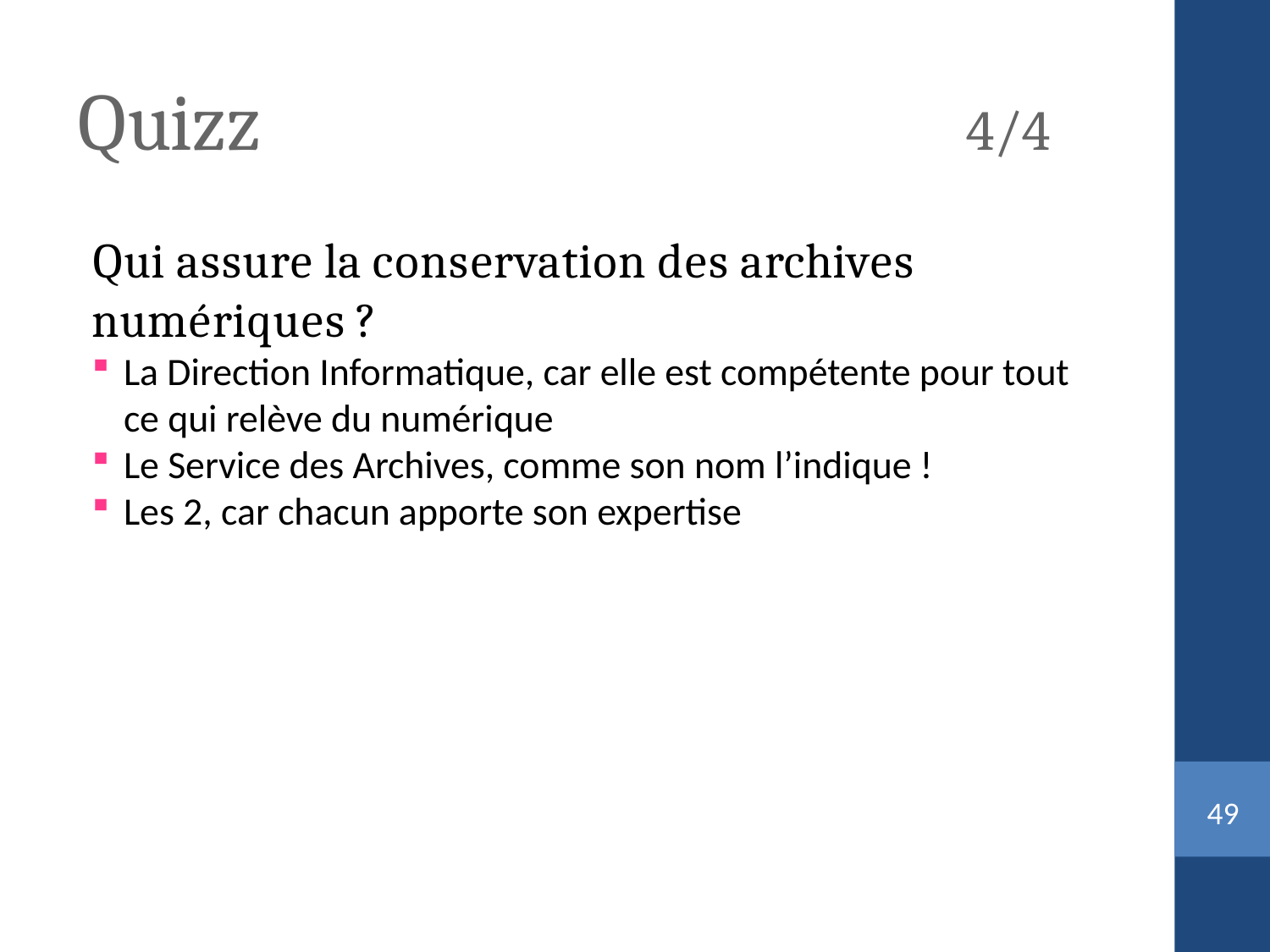

Quizz						4/4
Qui assure la conservation des archives numériques ?
La Direction Informatique, car elle est compétente pour tout ce qui relève du numérique
Le Service des Archives, comme son nom l’indique !
Les 2, car chacun apporte son expertise
49